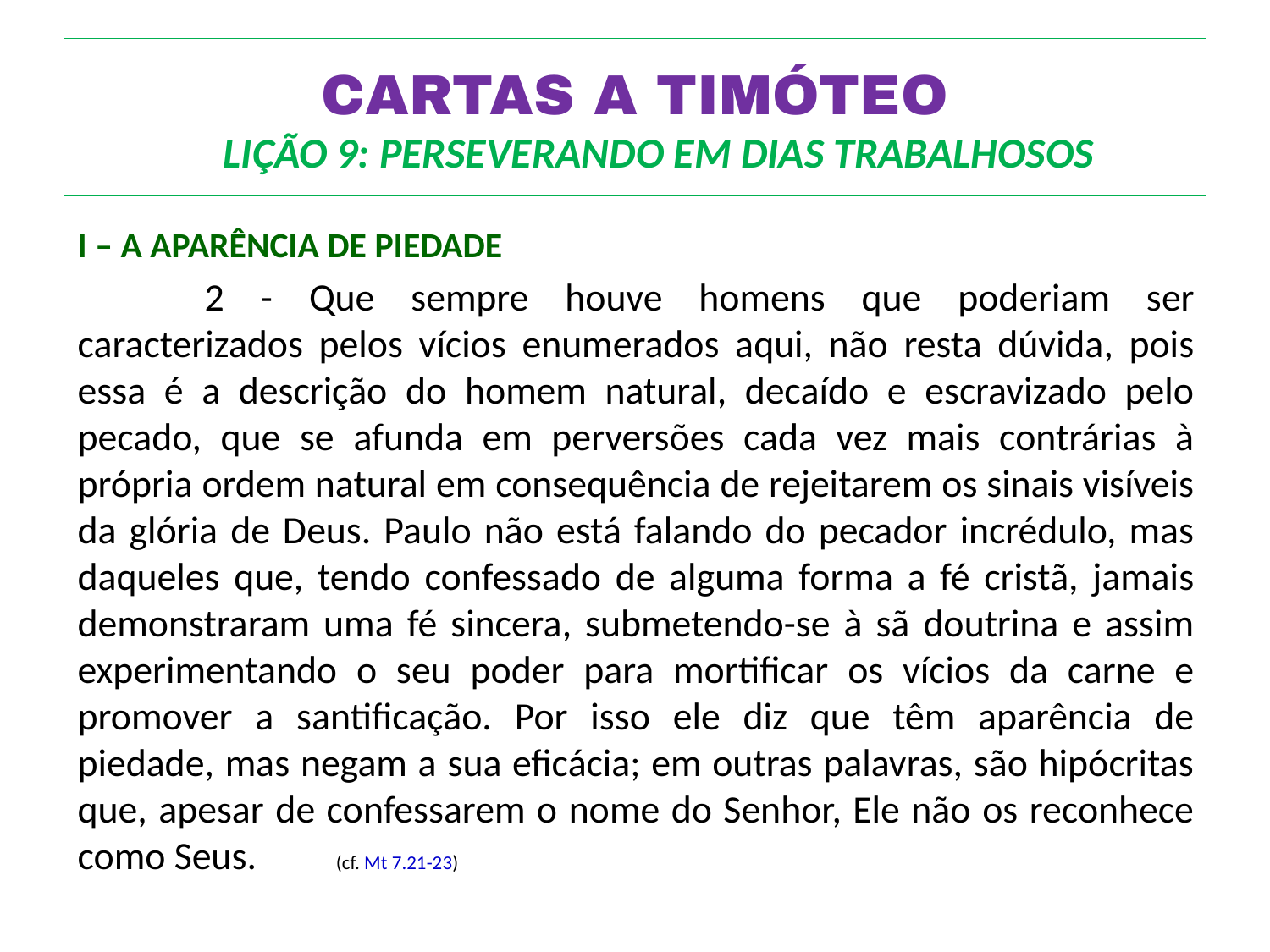

# CARTAS A TIMÓTEO LIÇÃO 9: PERSEVERANDO EM DIAS TRABALHOSOS
I – A APARÊNCIA DE PIEDADE
	2 - Que sempre houve homens que poderiam ser caracterizados pelos vícios enumerados aqui, não resta dúvida, pois essa é a descrição do homem natural, decaído e escravizado pelo pecado, que se afunda em perversões cada vez mais contrárias à própria ordem natural em consequência de rejeitarem os sinais visíveis da glória de Deus. Paulo não está falando do pecador incrédulo, mas daqueles que, tendo confessado de alguma forma a fé cristã, jamais demonstraram uma fé sincera, submetendo-se à sã doutrina e assim experimentando o seu poder para mortificar os vícios da carne e promover a santificação. Por isso ele diz que têm aparência de piedade, mas negam a sua eficácia; em outras palavras, são hipócritas que, apesar de confessarem o nome do Senhor, Ele não os reconhece como Seus.	 (cf. Mt 7.21-23)